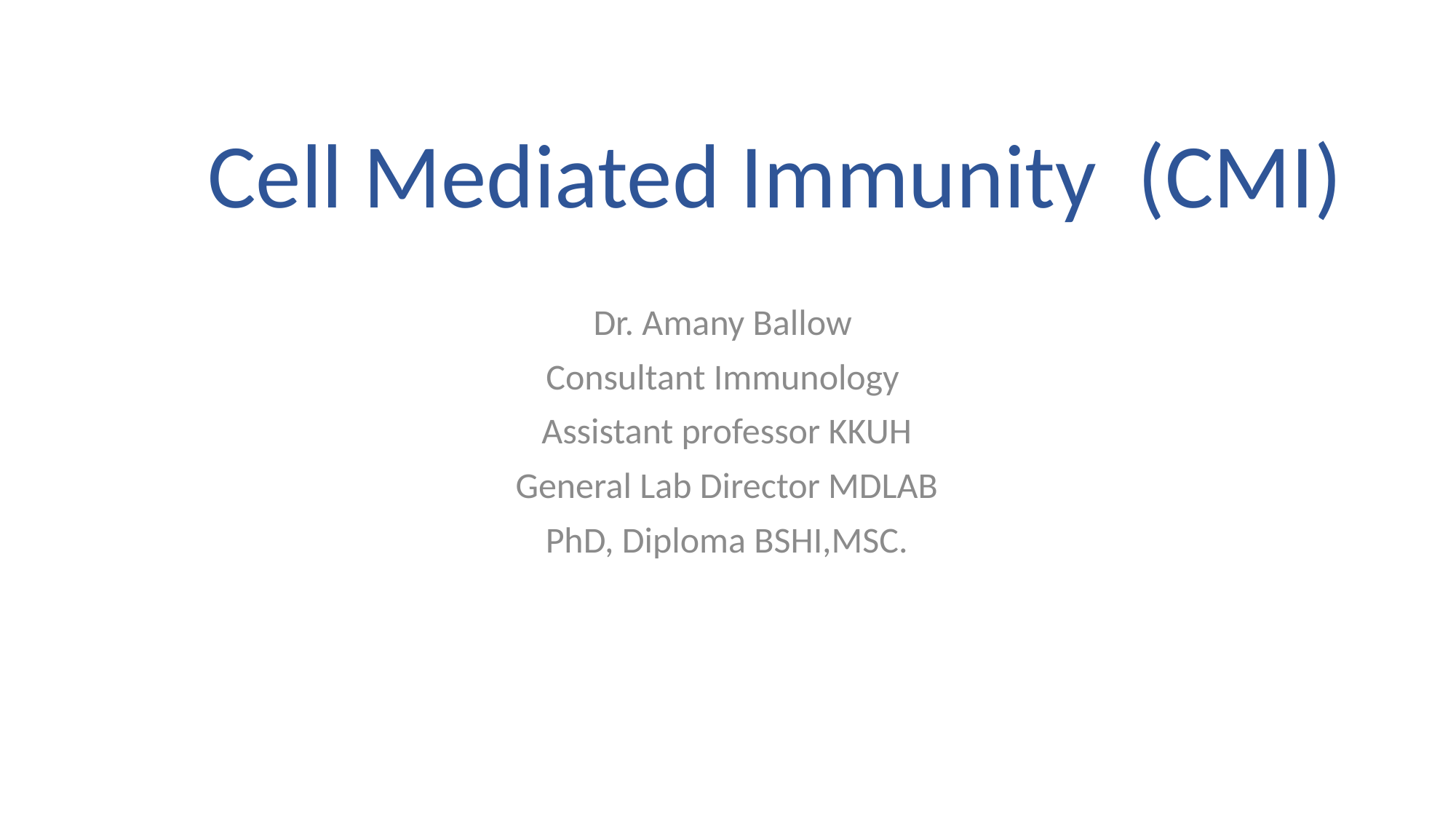

# Cell Mediated Immunity  (CMI)
Dr. Amany Ballow
Consultant Immunology
Assistant professor KKUH
General Lab Director MDLAB
PhD, Diploma BSHI,MSC.